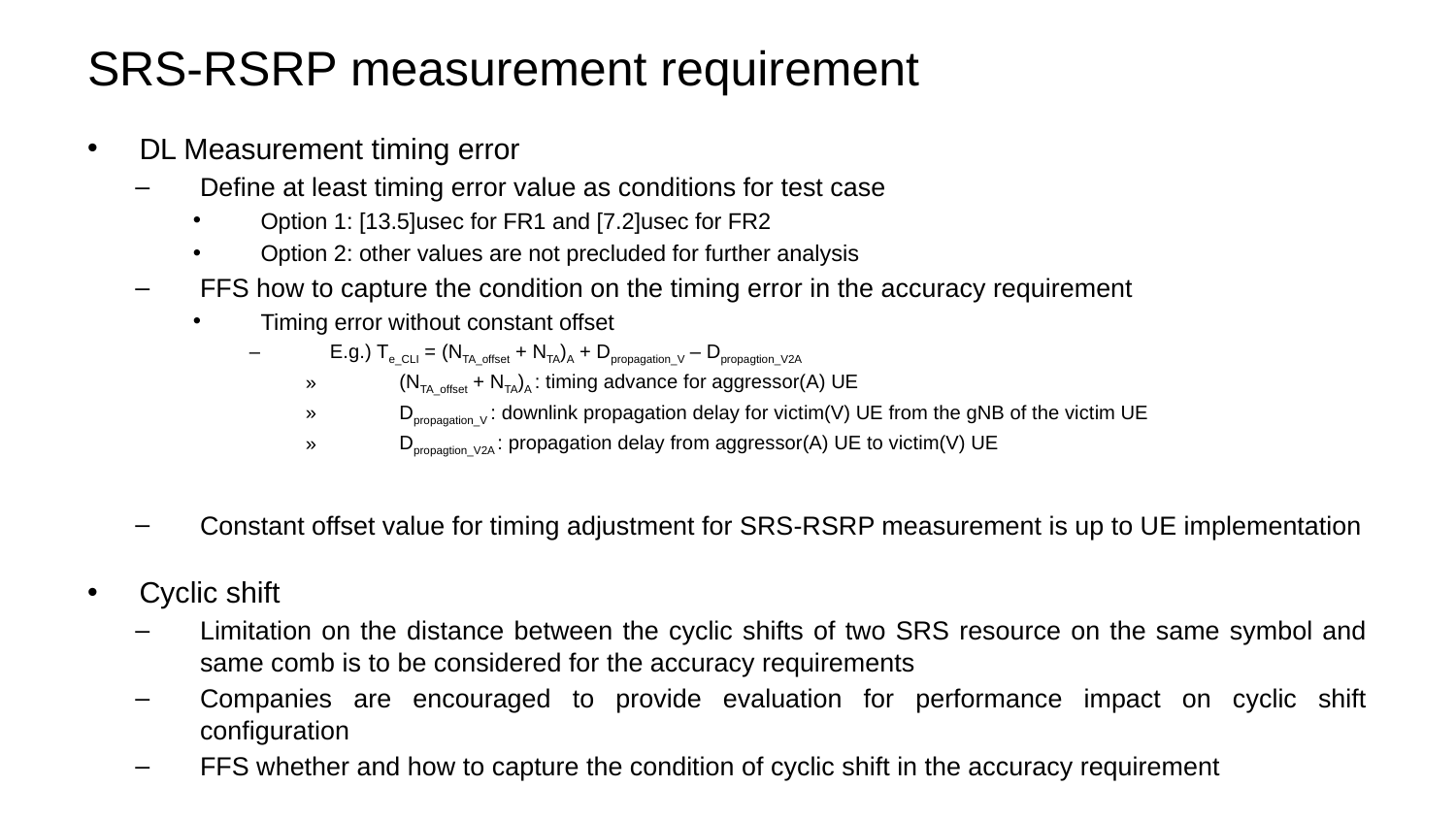

# SRS-RSRP measurement requirement
DL Measurement timing error
Define at least timing error value as conditions for test case
Option 1: [13.5]usec for FR1 and [7.2]usec for FR2
Option 2: other values are not precluded for further analysis
FFS how to capture the condition on the timing error in the accuracy requirement
Timing error without constant offset
E.g.) Te_CLI = (NTA_offset + NTA)A + Dpropagation_V – Dpropagtion_V2A
(NTA_offset + NTA)A : timing advance for aggressor(A) UE
Dpropagation_V : downlink propagation delay for victim(V) UE from the gNB of the victim UE
Dpropagtion_V2A : propagation delay from aggressor(A) UE to victim(V) UE

Constant offset value for timing adjustment for SRS-RSRP measurement is up to UE implementation

Cyclic shift
Limitation on the distance between the cyclic shifts of two SRS resource on the same symbol and same comb is to be considered for the accuracy requirements
Companies are encouraged to provide evaluation for performance impact on cyclic shift configuration
FFS whether and how to capture the condition of cyclic shift in the accuracy requirement